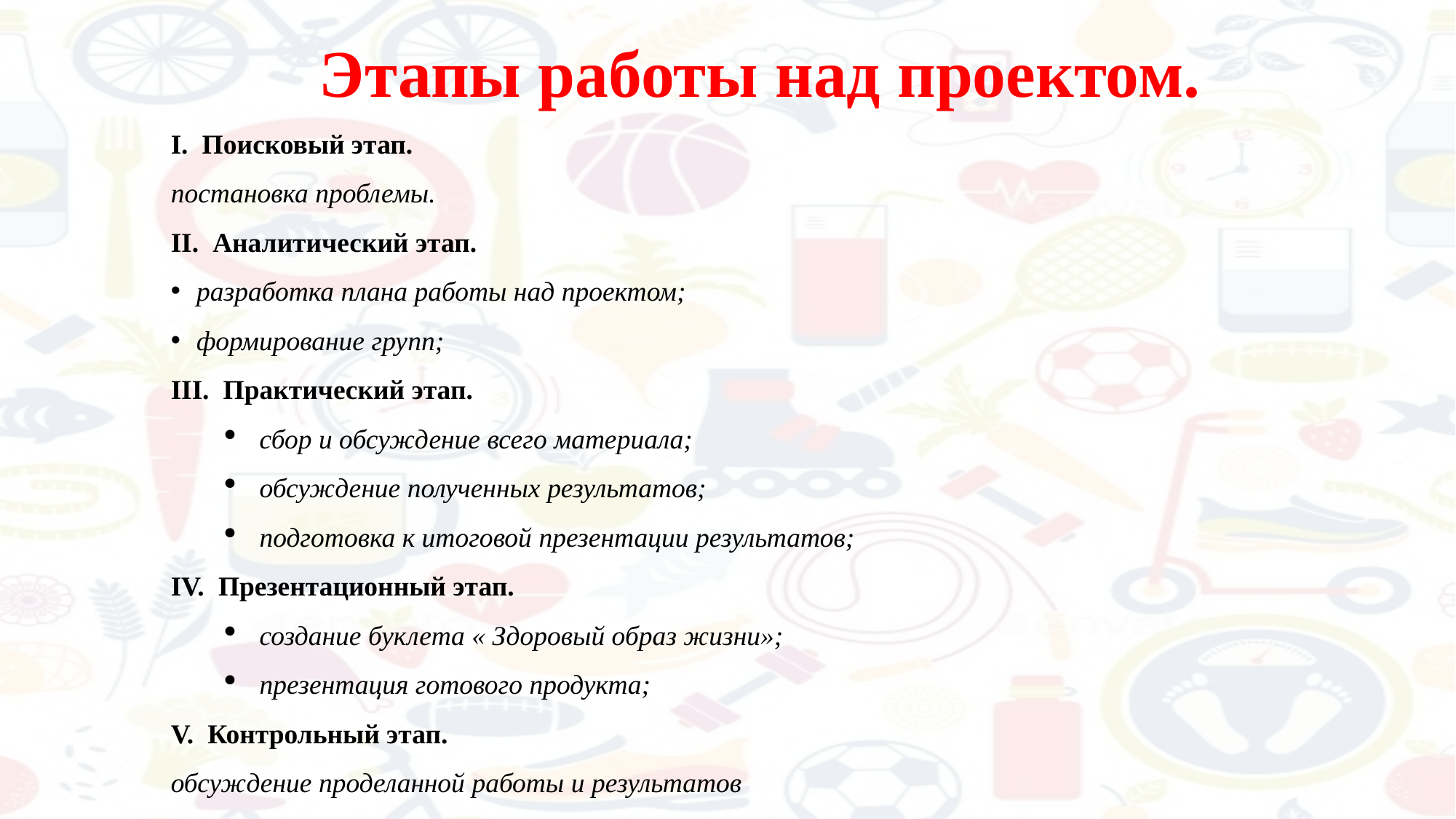

Этапы работы над проектом.
I.  Поисковый этап.
постановка проблемы.
II.  Аналитический этап.
разработка плана работы над проектом;
формирование групп;
III.  Практический этап.
сбор и обсуждение всего материала;
обсуждение полученных результатов;
подготовка к итоговой презентации результатов;
IV.  Презентационный этап.
создание буклета « Здоровый образ жизни»;
презентация готового продукта;
V.  Контрольный этап.
обсуждение проделанной работы и результатов